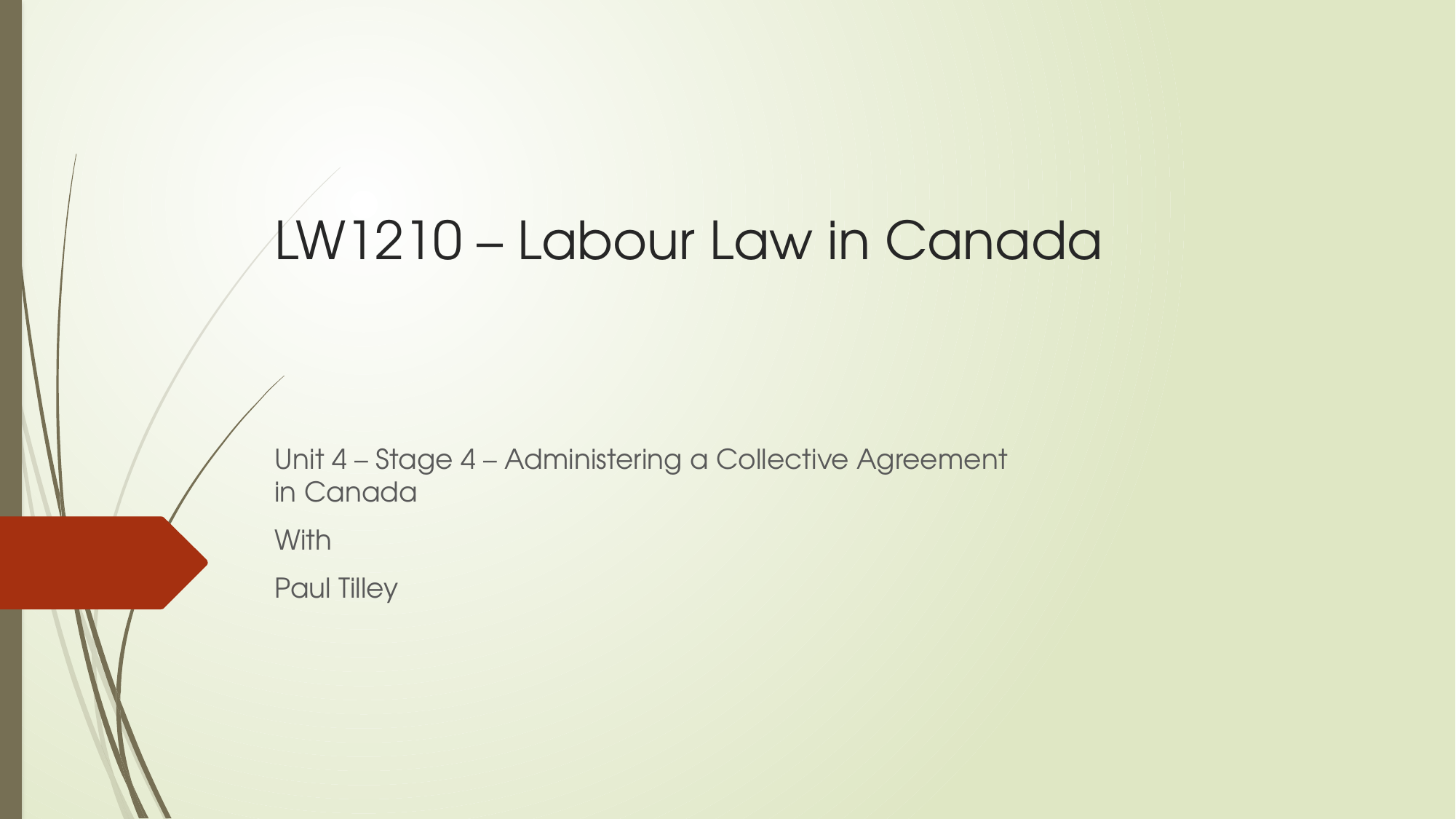

# LW1210 – Labour Law in Canada
Unit 4 – Stage 4 – Administering a Collective Agreement in Canada
With
Paul Tilley